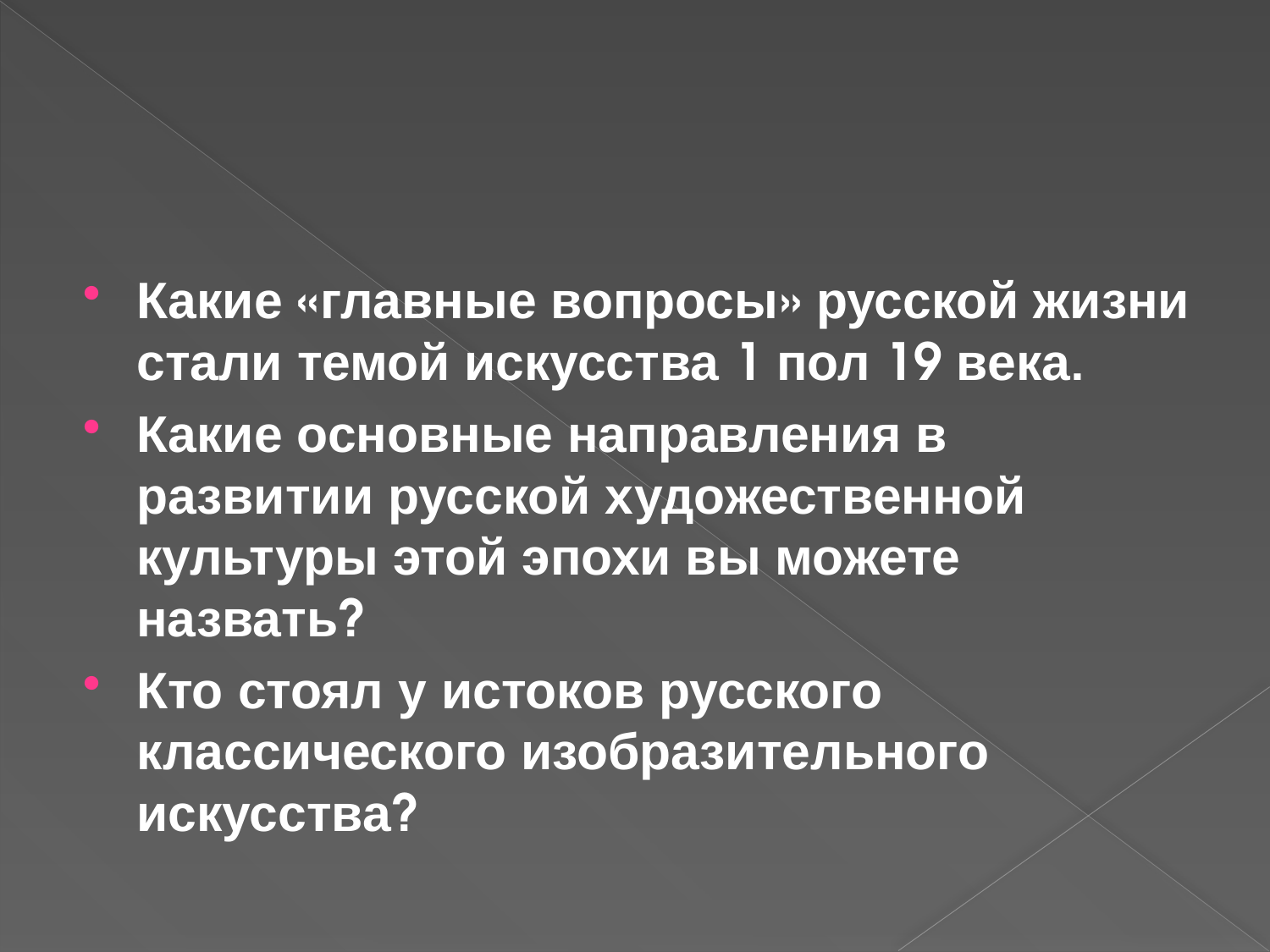

#
Какие «главные вопросы» русской жизни стали темой искусства 1 пол 19 века.
Какие основные направления в развитии русской художественной культуры этой эпохи вы можете назвать?
Кто стоял у истоков русского классического изобразительного искусства?